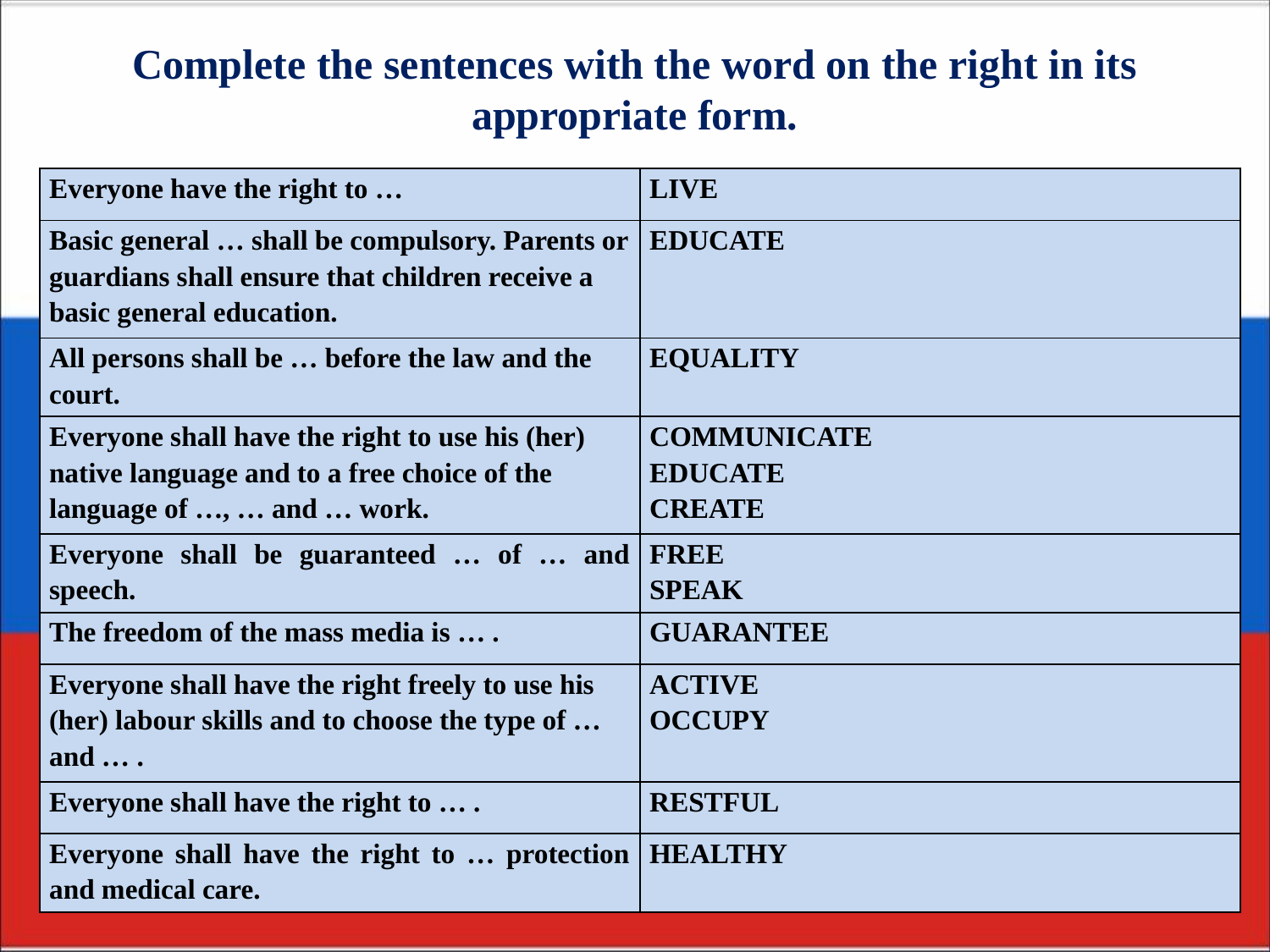

Complete the sentences with the word on the right in its appropriate form.
| Everyone have the right to … | LIVE |
| --- | --- |
| Basic general … shall be compulsory. Parents or guardians shall ensure that children receive a basic general education. | EDUCATE |
| All persons shall be … before the law and the court. | EQUALITY |
| Everyone shall have the right to use his (her) native language and to a free choice of the language of …, … and … work. | COMMUNICATE EDUCATE CREATE |
| Everyone shall be guaranteed … of … and speech. | FREE SPEAK |
| The freedom of the mass media is … . | GUARANTEE |
| Everyone shall have the right freely to use his (her) labour skills and to choose the type of … and … . | ACTIVE OCCUPY |
| Everyone shall have the right to … . | RESTFUL |
| Everyone shall have the right to … protection and medical care. | HEALTHY |
#